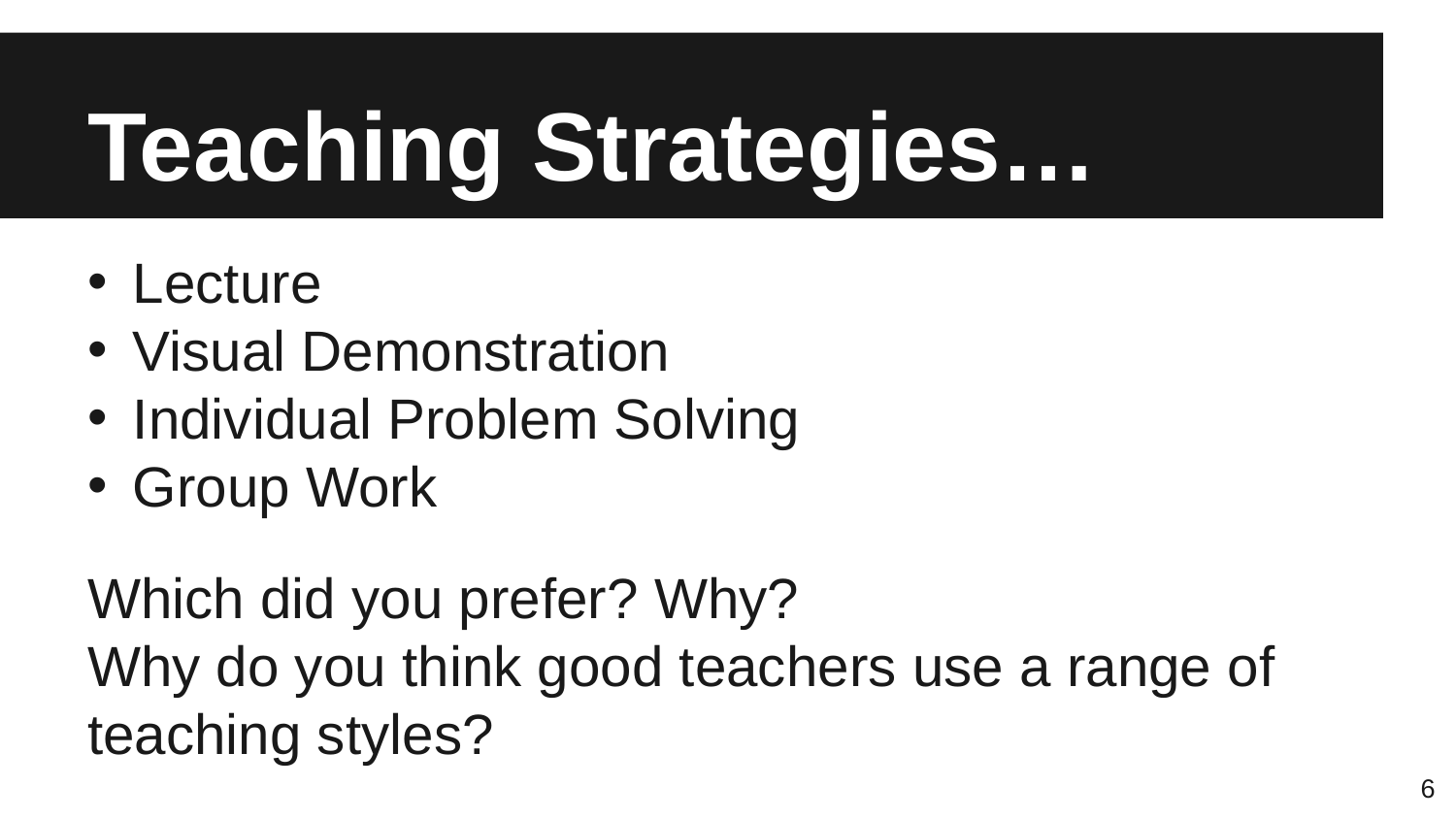

# Teaching Strategies…
Lecture
Visual Demonstration
Individual Problem Solving
Group Work

Which did you prefer? Why?
Why do you think good teachers use a range of teaching styles?

6